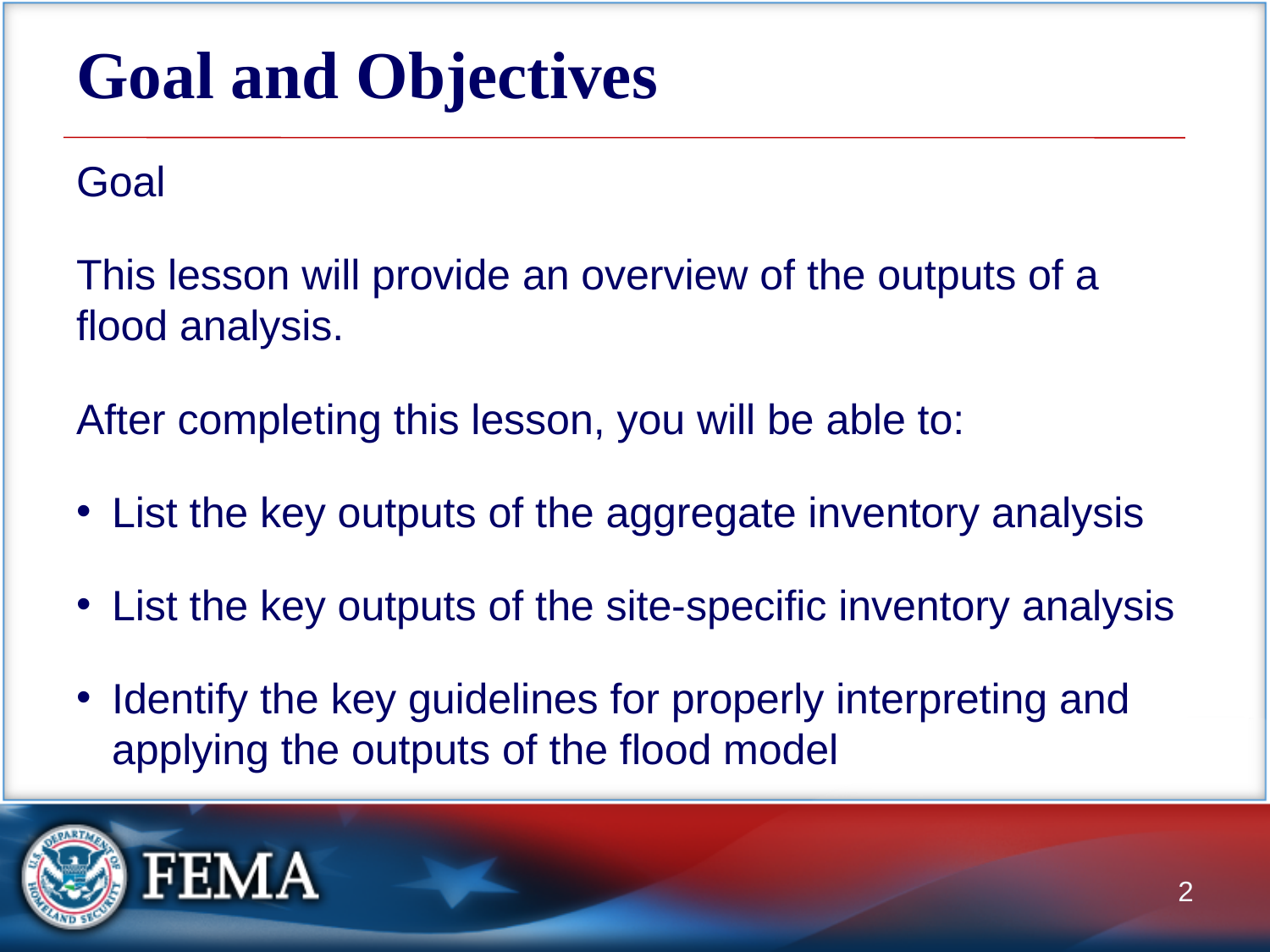

# Goal and Objectives
Goal
This lesson will provide an overview of the outputs of a flood analysis.
After completing this lesson, you will be able to:
List the key outputs of the aggregate inventory analysis
List the key outputs of the site-specific inventory analysis
Identify the key guidelines for properly interpreting and applying the outputs of the flood model
2